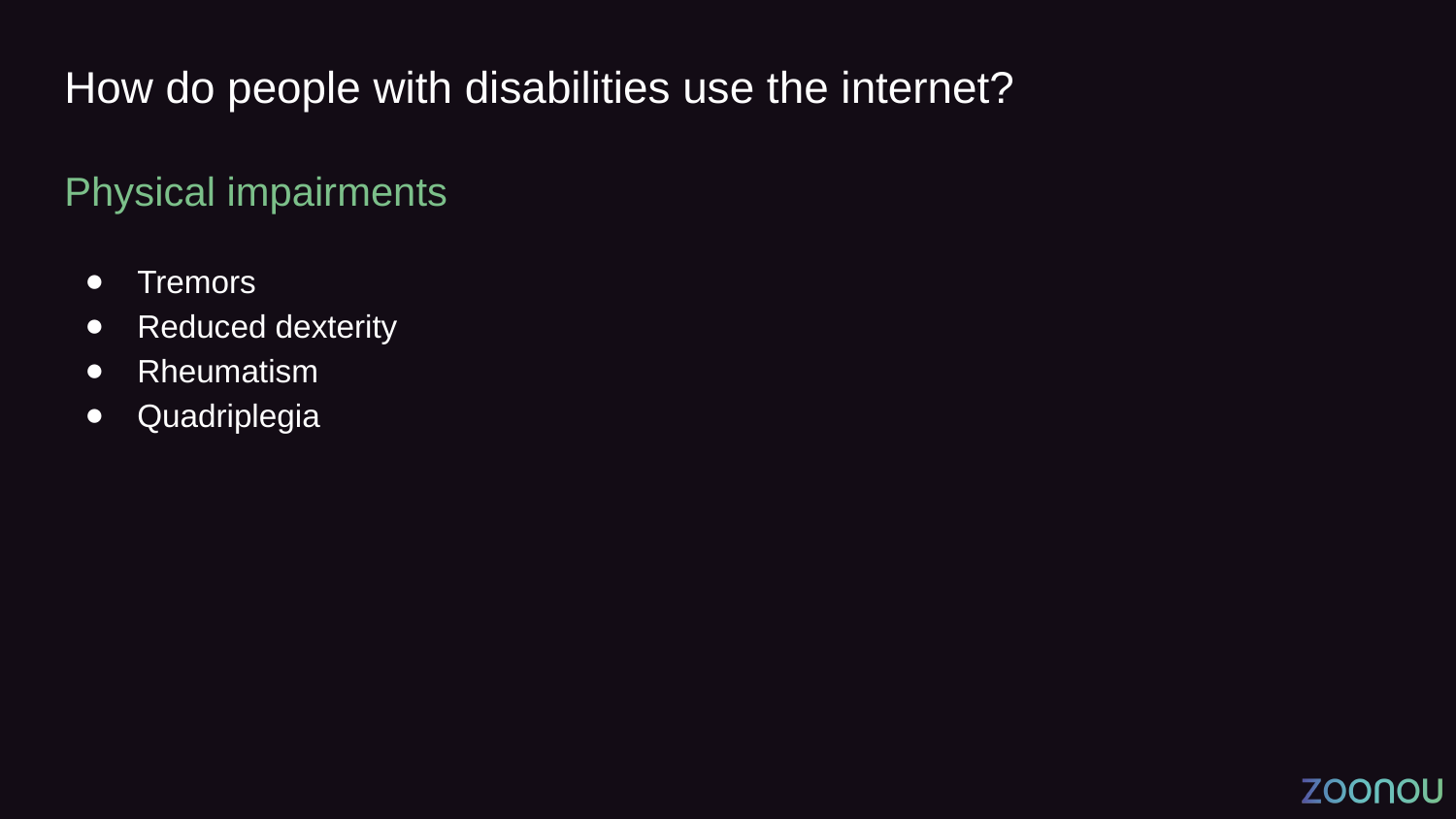

# How do people with disabilities use the internet?
Physical impairments
Tremors
Reduced dexterity
Rheumatism
Quadriplegia